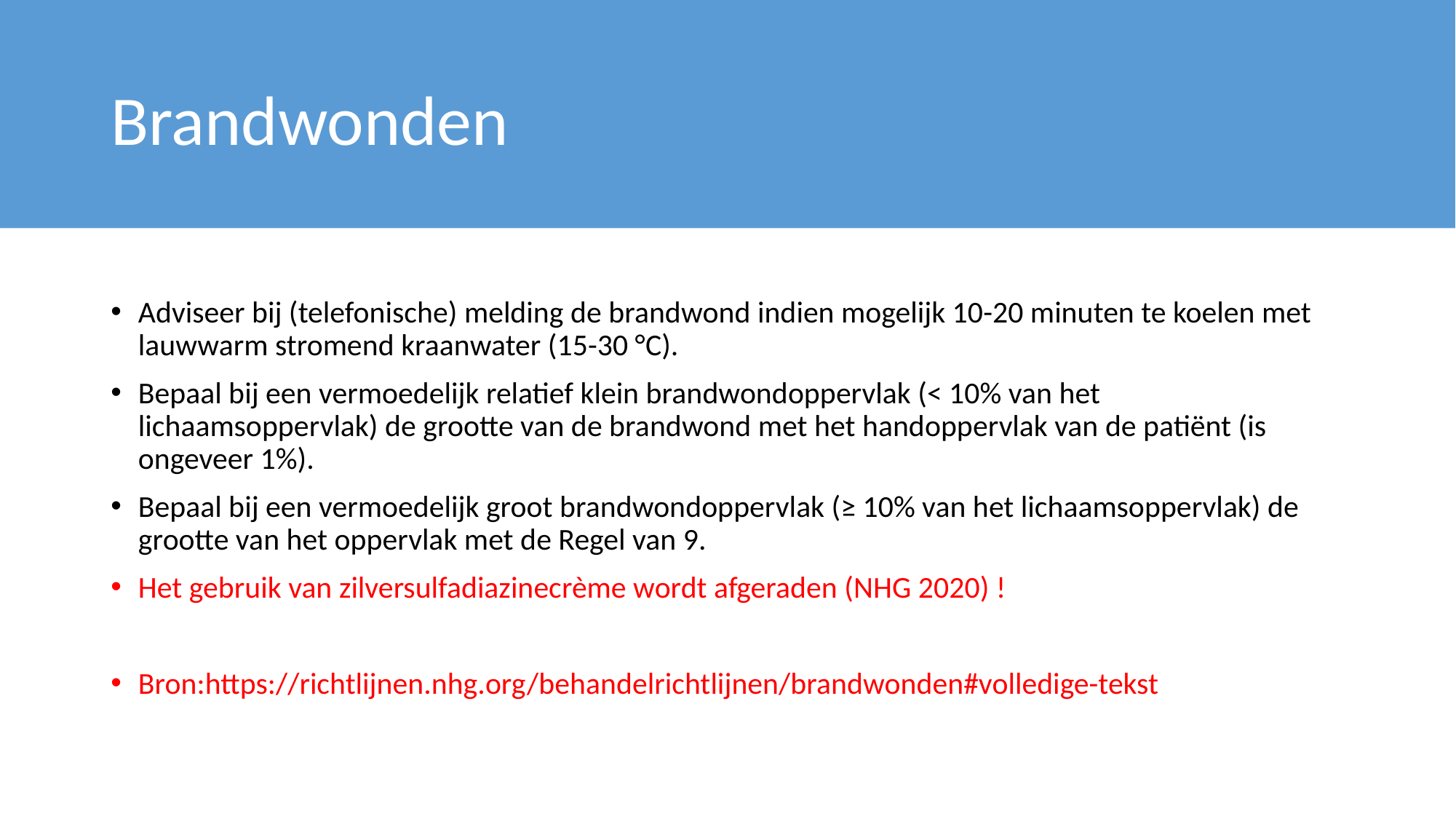

# Brandwonden
Adviseer bij (telefonische) melding de brandwond indien mogelijk 10-20 minuten te koelen met lauwwarm stromend kraanwater (15-30 °C).
Bepaal bij een vermoedelijk relatief klein brandwondoppervlak (< 10% van het lichaamsoppervlak) de grootte van de brandwond met het handoppervlak van de patiënt (is ongeveer 1%).
Bepaal bij een vermoedelijk groot brandwondoppervlak (≥ 10% van het lichaamsoppervlak) de grootte van het oppervlak met de Regel van 9.
Het gebruik van zilversulfadiazinecrème wordt afgeraden (NHG 2020) !

Bron:https://richtlijnen.nhg.org/behandelrichtlijnen/brandwonden#volledige-tekst